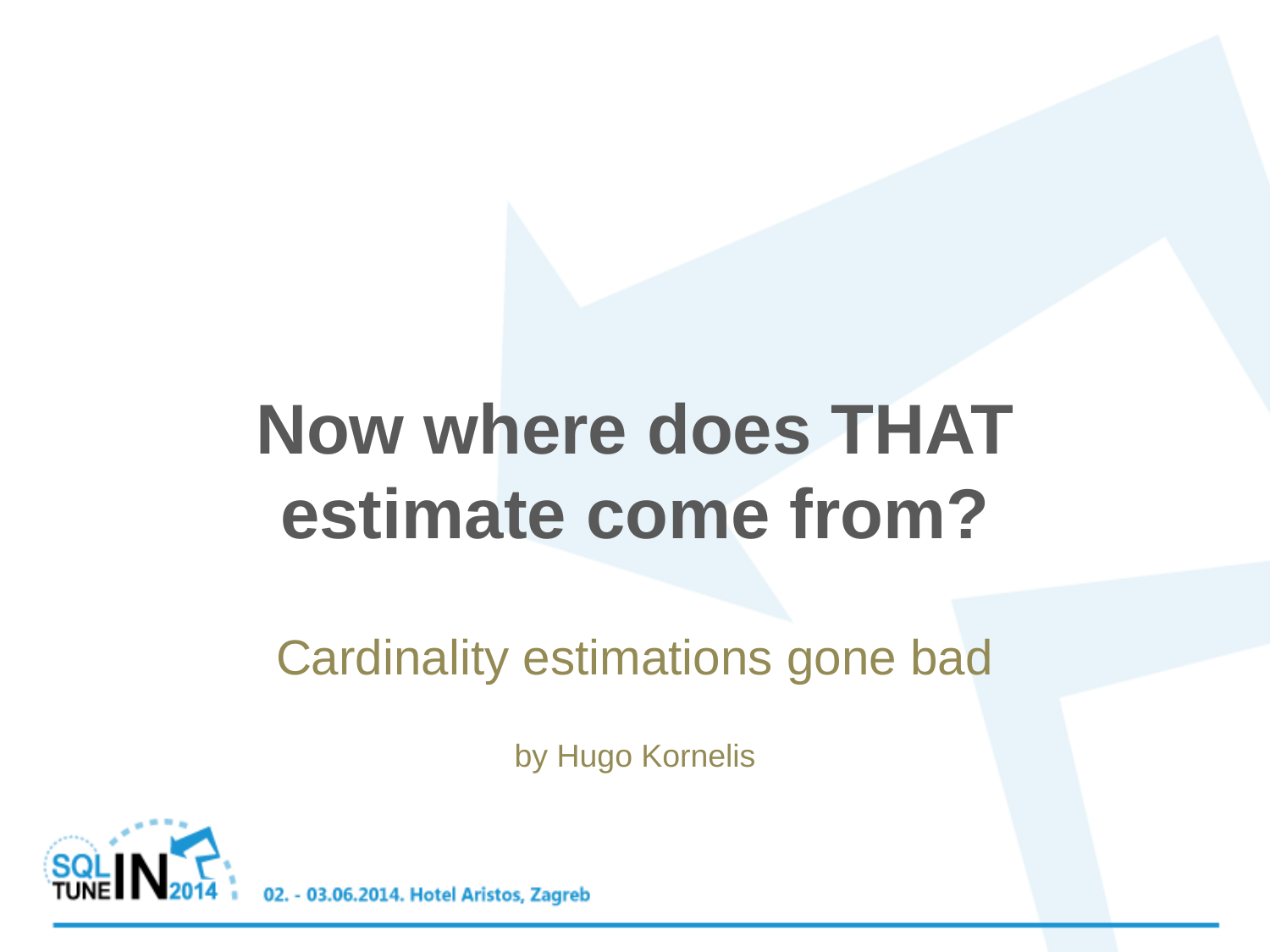

# Now where does THAT estimate come from?
Cardinality estimations gone bad

by Hugo Kornelis